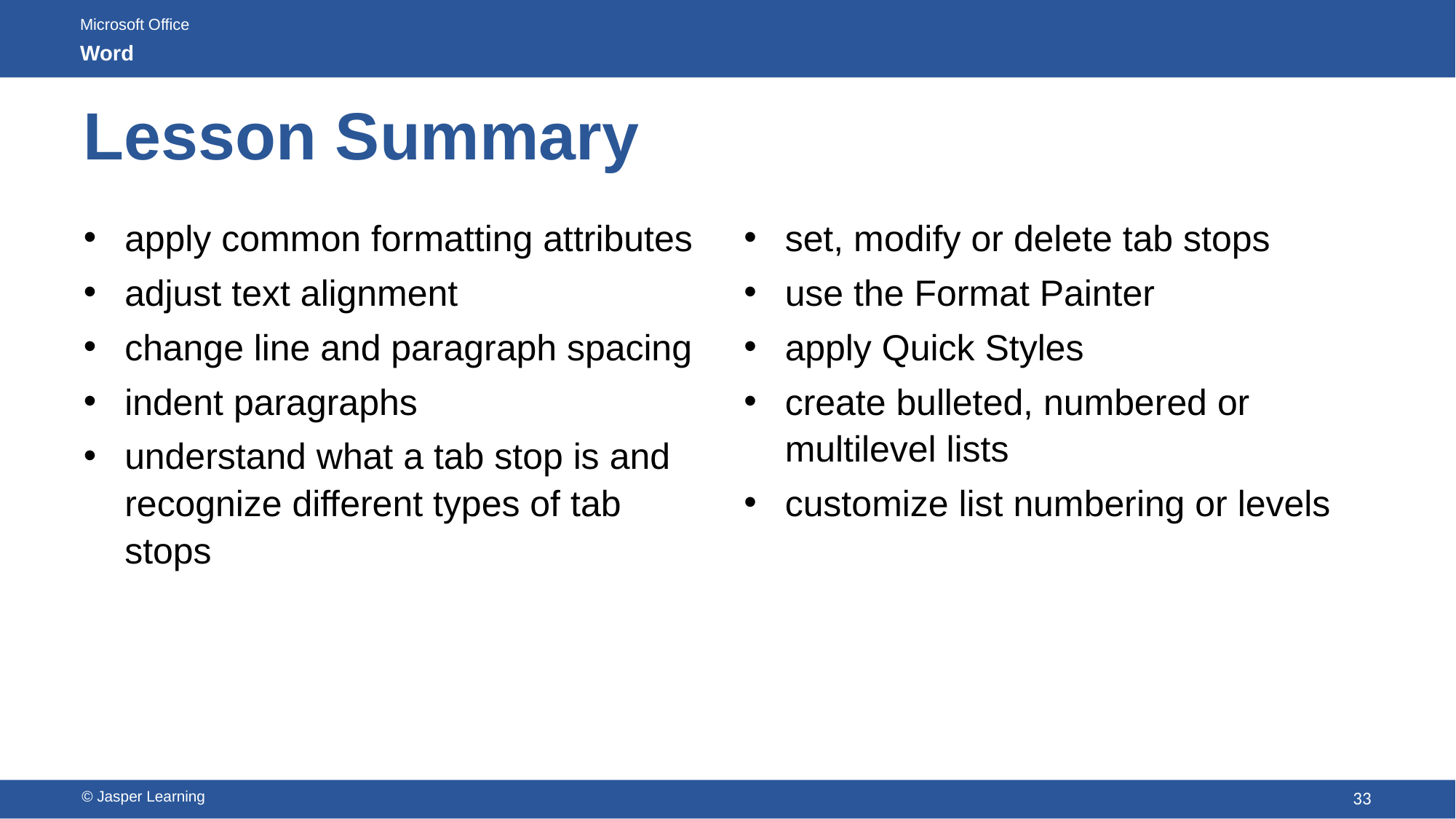

# Lesson Summary
apply common formatting attributes
adjust text alignment
change line and paragraph spacing
indent paragraphs
understand what a tab stop is and recognize different types of tab stops

set, modify or delete tab stops
use the Format Painter
apply Quick Styles
create bulleted, numbered or multilevel lists
customize list numbering or levels
33
© Jasper Learning